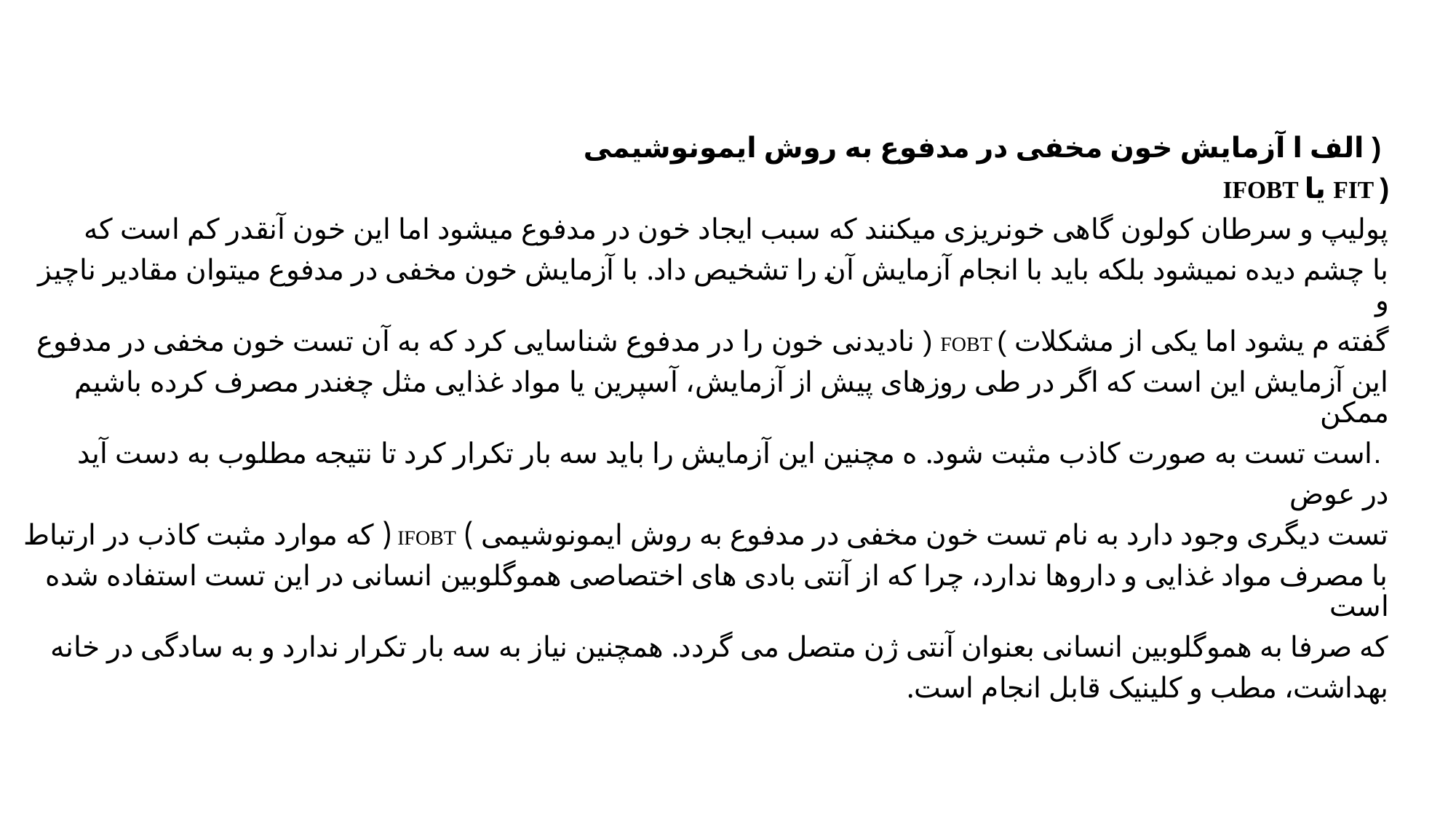

#
الف ا آزمایش خون مخفی در مدفوع به روش ایمونوشیمی )
IFOBT یا FIT )
پولیپ و سرطان کولون گاهى خونریزى میکنند که سبب ایجاد خون در مدفوع میشود اما این خون آنقدر کم است که
با چشم دیده نمیشود بلکه باید با انجام آزمایش آن را تشخیص داد. با آزمایش خون مخفى در مدفوع میتوان مقادیر ناچیز و
نادیدنى خون را در مدفوع شناسایى کرد که به آن تست خون مخفی در مدفوع ) FOBT ( گفته م یشود اما یکی از مشکلات
این آزمایش این است که اگر در طی روزهای پیش از آزمایش، آسپرین یا مواد غذایی مثل چغندر مصرف کرده باشیم ممکن
است تست به صورت کاذب مثبت شود. ه مچنین این آزمایش را باید سه بار تکرار کرد تا نتیجه مطلوب به دست آید.
در عوض
تست دیگری وجود دارد به نام تست خون مخفی در مدفوع به روش ایمونوشیمی ) IFOBT ( که موارد مثبت کاذب در ارتباط
با مصرف مواد غذایی و داروها ندارد، چرا که از آنتی بادی های اختصاصی هموگلوبین انسانی در این تست استفاده شده است
که صرفا به هموگلوبین انسانی بعنوان آنتی ژن متصل می گردد. همچنین نیاز به سه بار تکرار ندارد و به سادگی در خانه
بهداشت، مطب و کلینیک قابل انجام است.